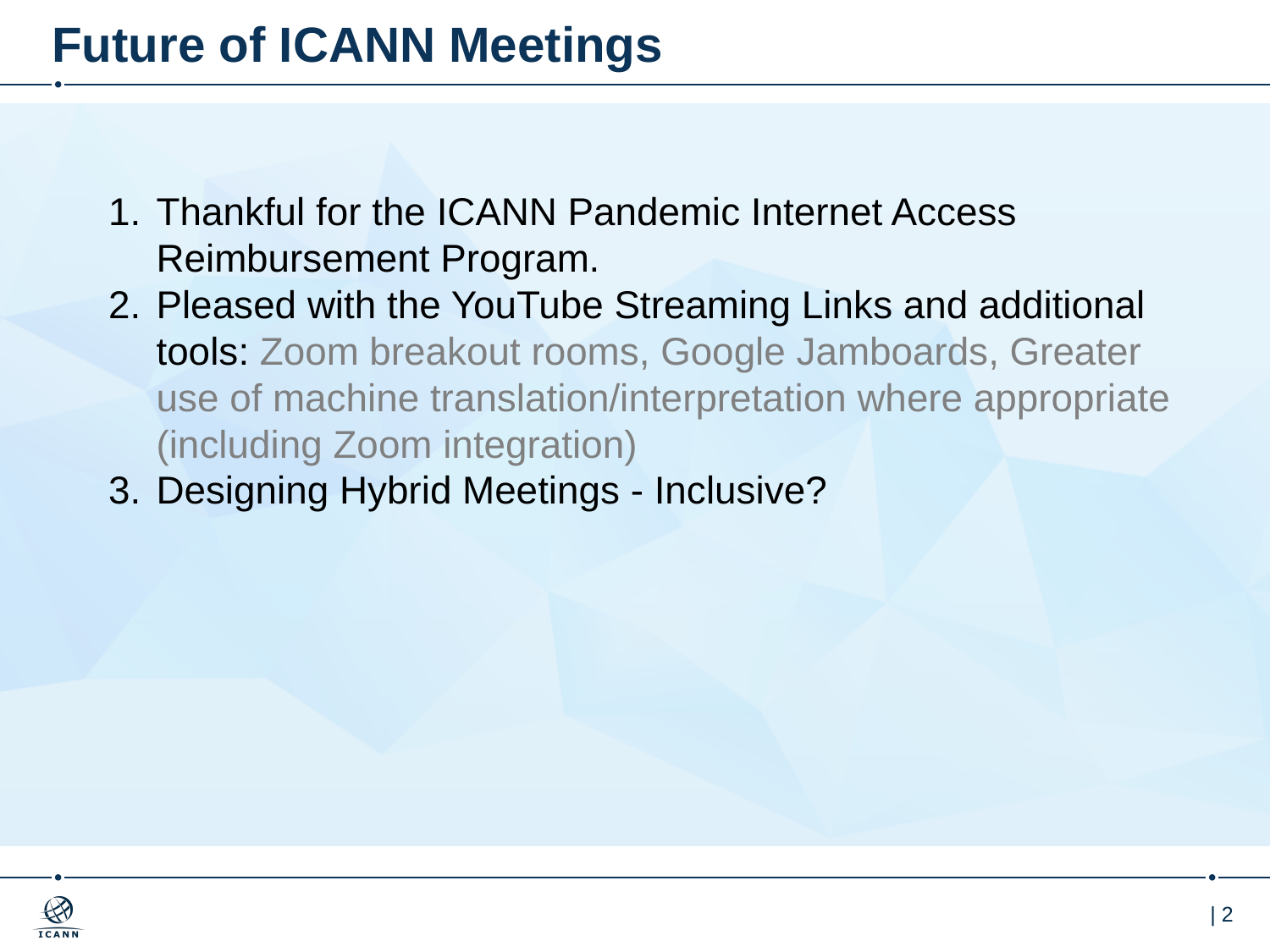

# Future of ICANN Meetings
Thankful for the ICANN Pandemic Internet Access Reimbursement Program.
Pleased with the YouTube Streaming Links and additional tools: Zoom breakout rooms, Google Jamboards, Greater use of machine translation/interpretation where appropriate (including Zoom integration)
Designing Hybrid Meetings - Inclusive?